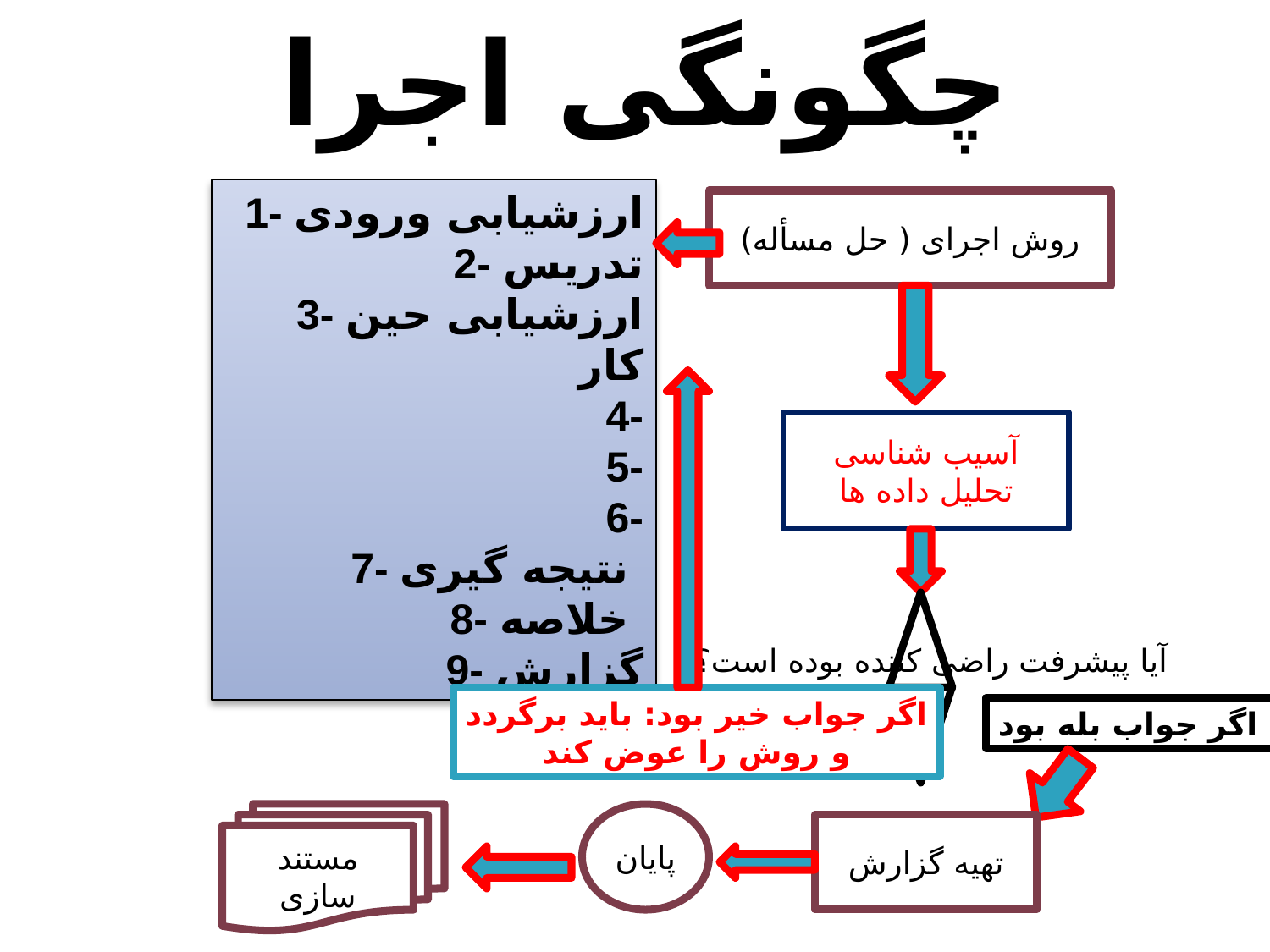

چگونگی اجرا
1- ارزشیابی ورودی
2- تدریس
3- ارزشیابی حین کار
 4-
5-
6-
7- نتیجه گیری
8- خلاصه
9- گزارش
روش اجرای ( حل مسأله)

آسیب شناسی تحلیل داده ها

آیا پیشرفت راضی کننده بوده است؟
اگر جواب خیر بود: باید برگردد
و روش را عوض کند

اگر جواب بله بود

مستند سازی
پایان
تهیه گزارش